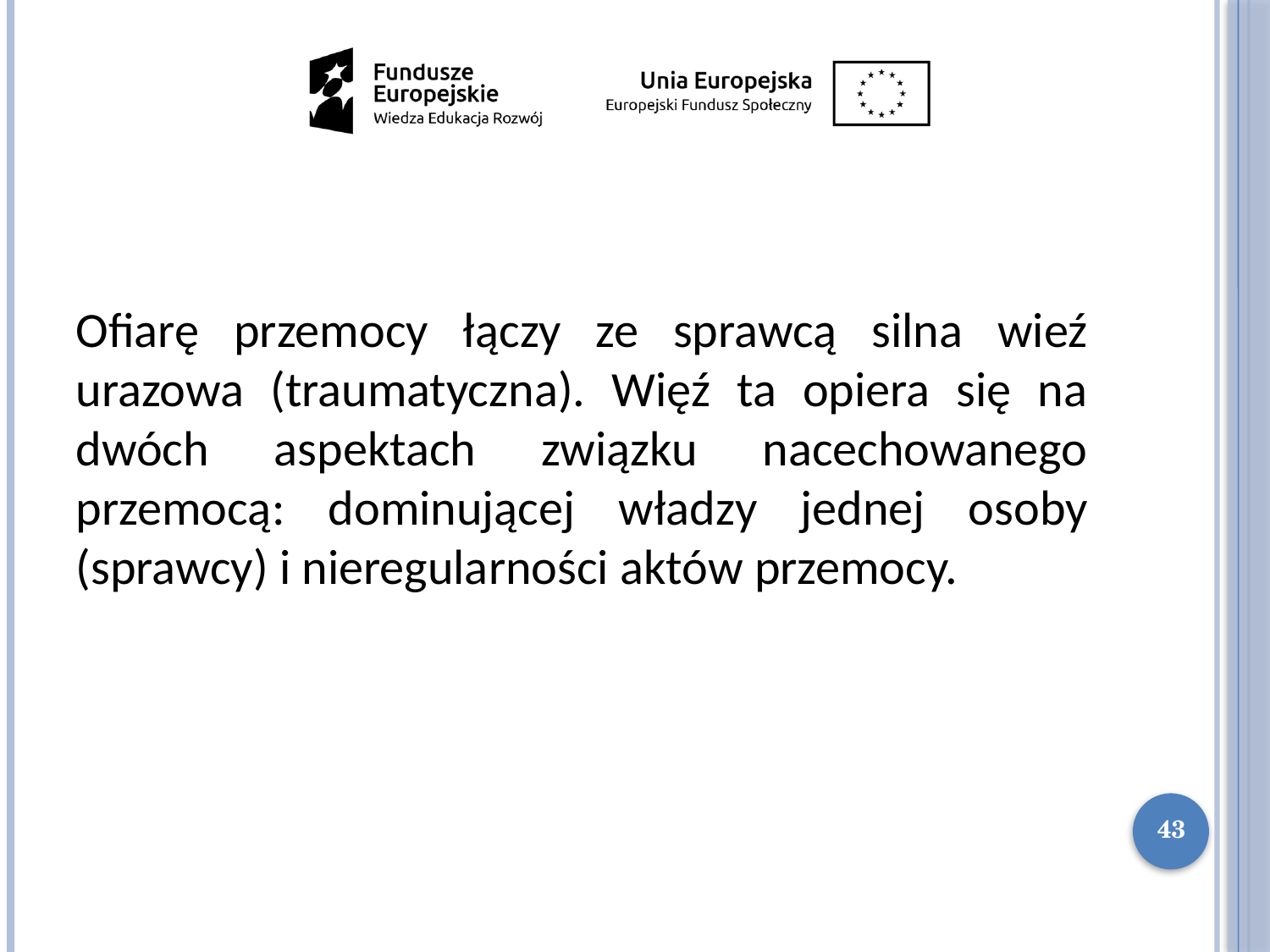

Ofiarę przemocy łączy ze sprawcą silna wieź urazowa (traumatyczna). Więź ta opiera się na dwóch aspektach związku nacechowanego przemocą: dominującej władzy jednej osoby (sprawcy) i nieregularności aktów przemocy.
43